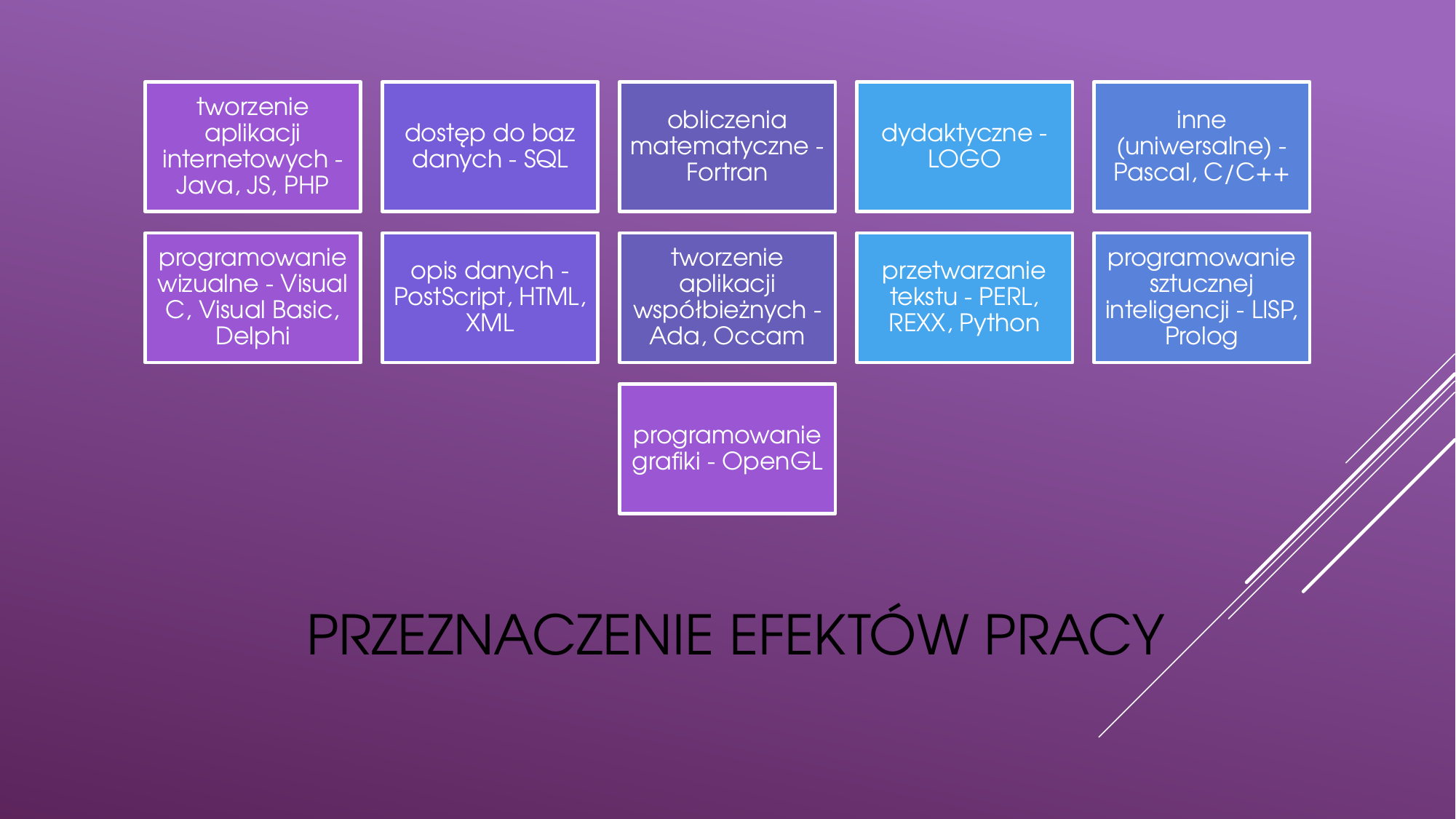

tworzenie aplikacji internetowych - Java, JS, PHP
dostęp do baz danych - SQL
obliczenia matematyczne - Fortran
dydaktyczne - LOGO
inne (uniwersalne) - Pascal, C/C++
programowanie wizualne - Visual C, Visual Basic, Delphi
opis danych - PostScript, HTML, XML
tworzenie aplikacji współbieżnych - Ada, Occam
przetwarzanie tekstu - PERL, REXX, Python
programowanie sztucznej inteligencji - LISP, Prolog
programowanie grafiki - OpenGL
# przeznaczenie efektów pracy